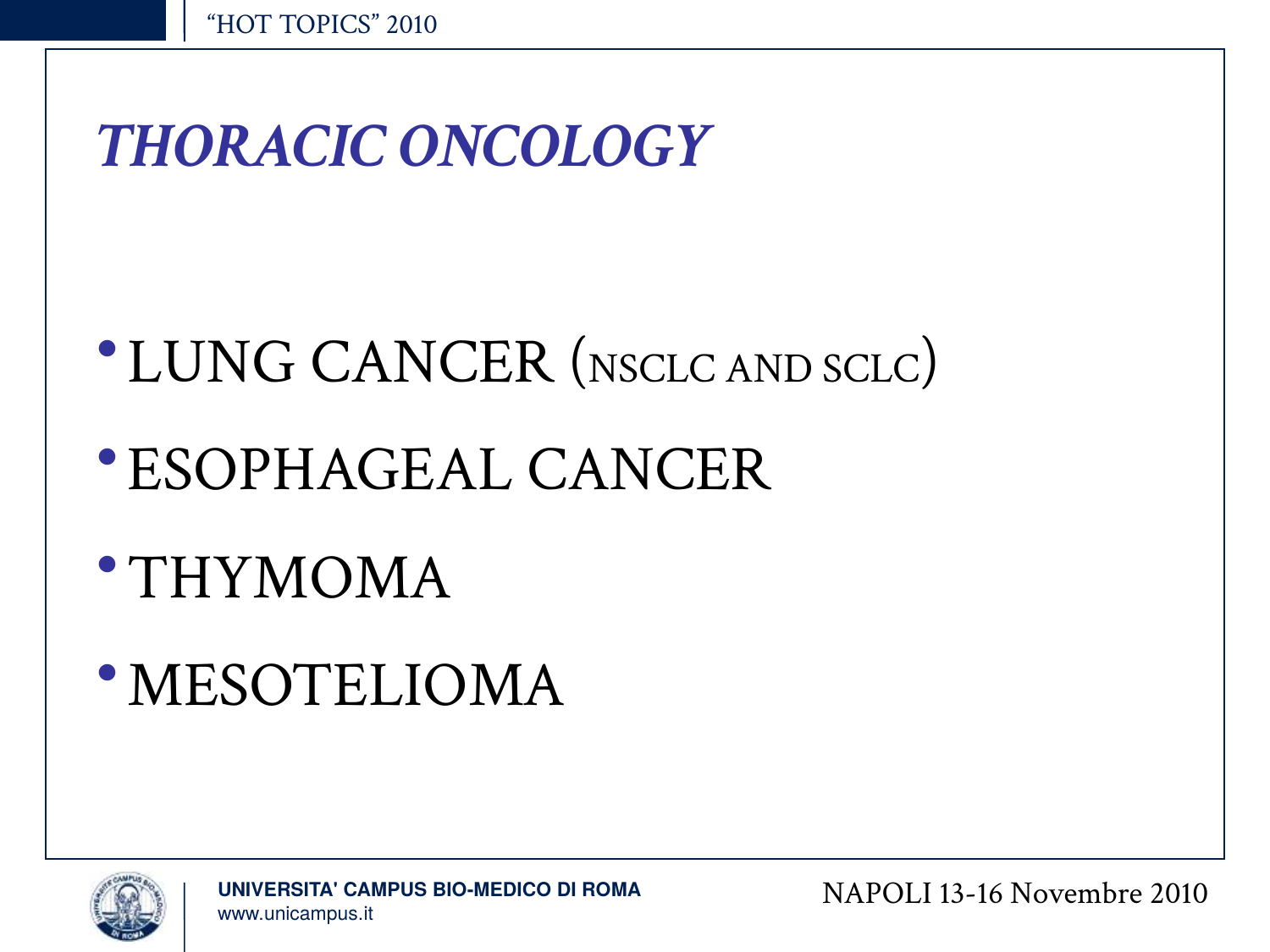

# “HOT TOPICS” 2010
THORACIC ONCOLOGY

LUNG CANCER (NSCLC AND SCLC)
ESOPHAGEAL CANCER
THYMOMA
MESOTELIOMA
NAPOLI 13-16 Novembre 2010